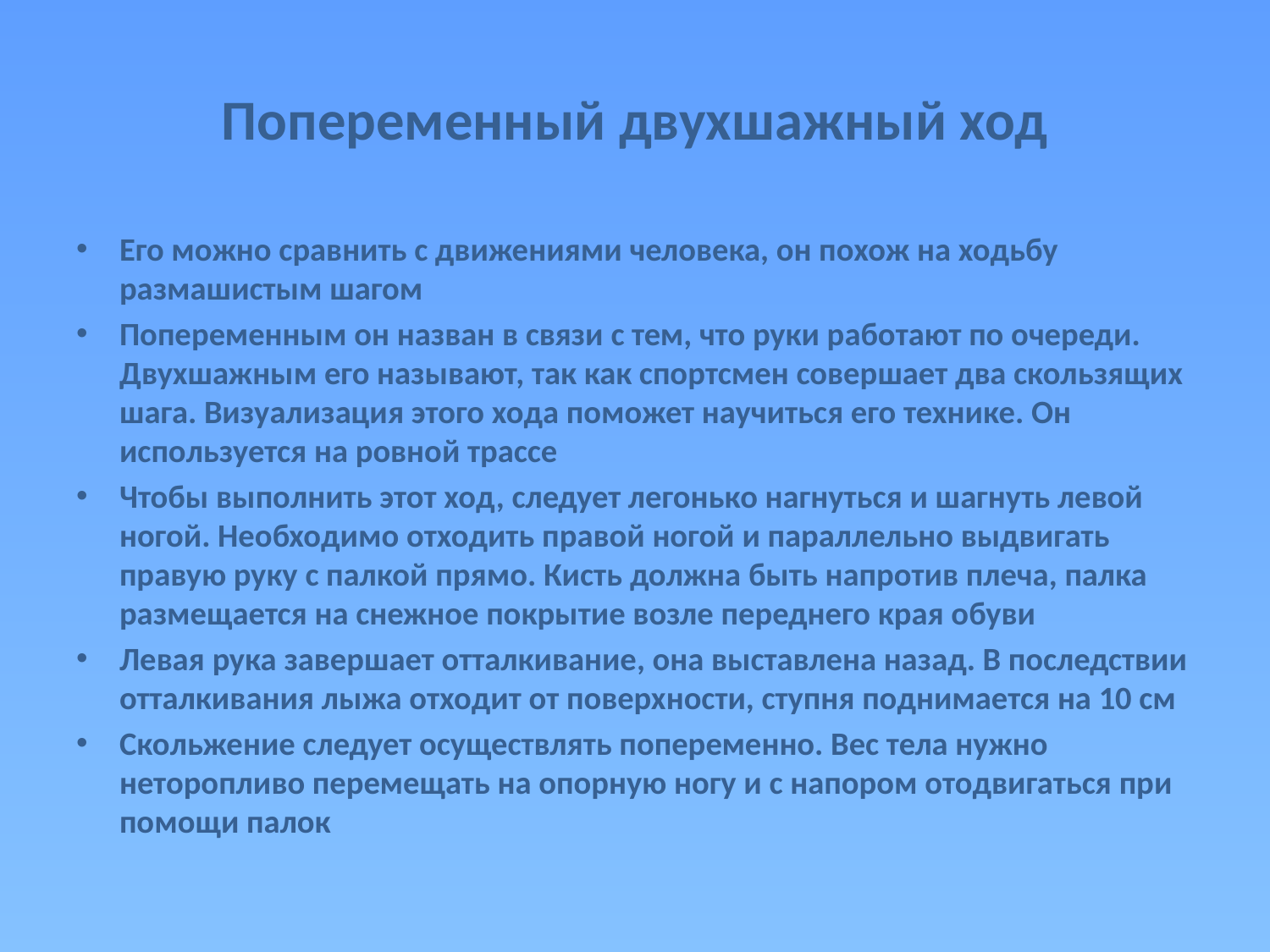

# Попеременный двухшажный ход
Его можно сравнить с движениями человека, он похож на ходьбу размашистым шагом
Попеременным он назван в связи с тем, что руки работают по очереди. Двухшажным его называют, так как спортсмен совершает два скользящих шага. Визуализация этого хода поможет научиться его технике. Он используется на ровной трассе
Чтобы выполнить этот ход, следует легонько нагнуться и шагнуть левой ногой. Необходимо отходить правой ногой и параллельно выдвигать правую руку с палкой прямо. Кисть должна быть напротив плеча, палка размещается на снежное покрытие возле переднего края обуви
Левая рука завершает отталкивание, она выставлена назад. В последствии отталкивания лыжа отходит от поверхности, ступня поднимается на 10 см
Скольжение следует осуществлять попеременно. Вес тела нужно неторопливо перемещать на опорную ногу и с напором отодвигаться при помощи палок